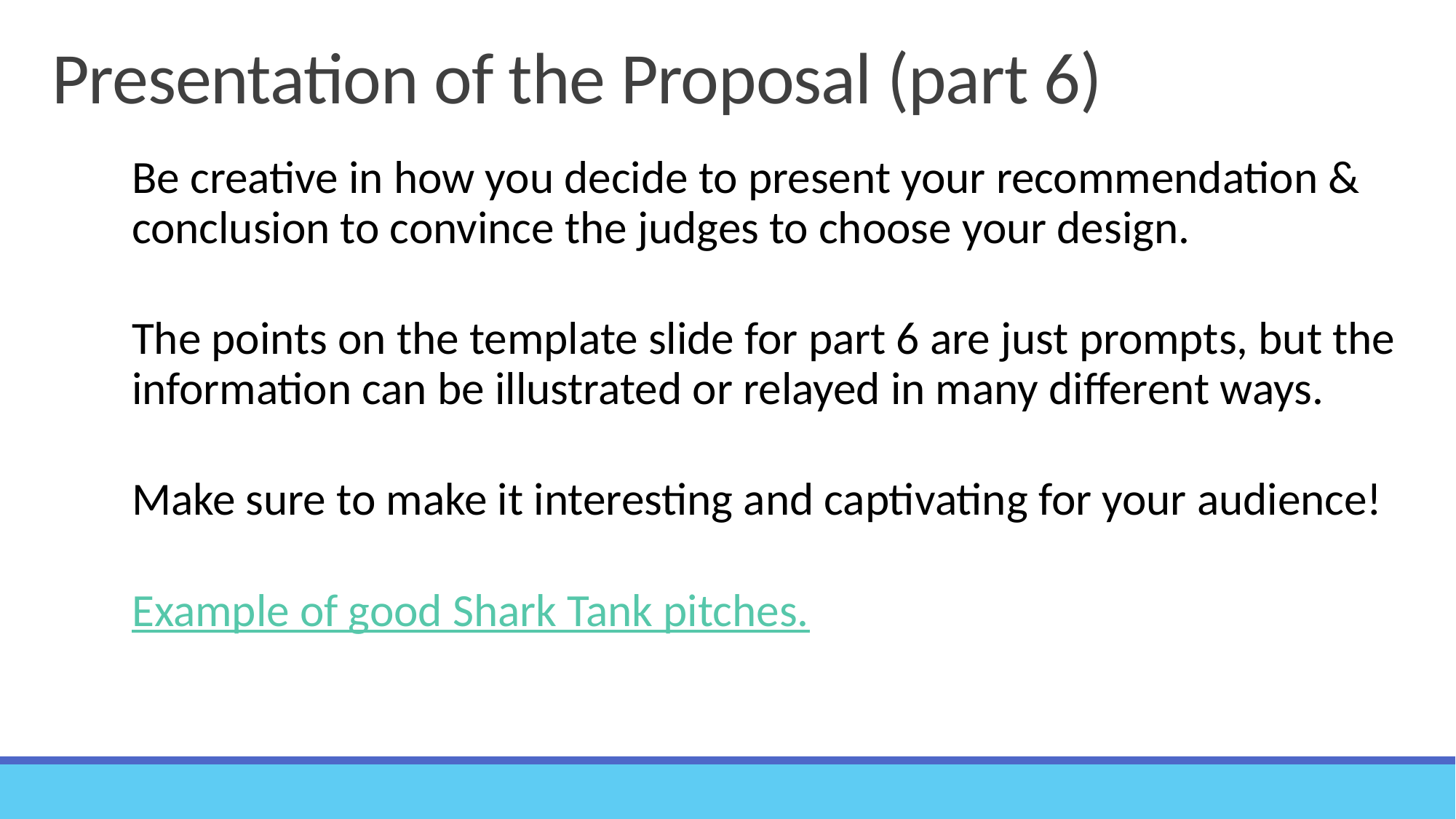

# Presentation of the Proposal (part 6)
Be creative in how you decide to present your recommendation & conclusion to convince the judges to choose your design.
The points on the template slide for part 6 are just prompts, but the information can be illustrated or relayed in many different ways.
Make sure to make it interesting and captivating for your audience!
Example of good Shark Tank pitches.